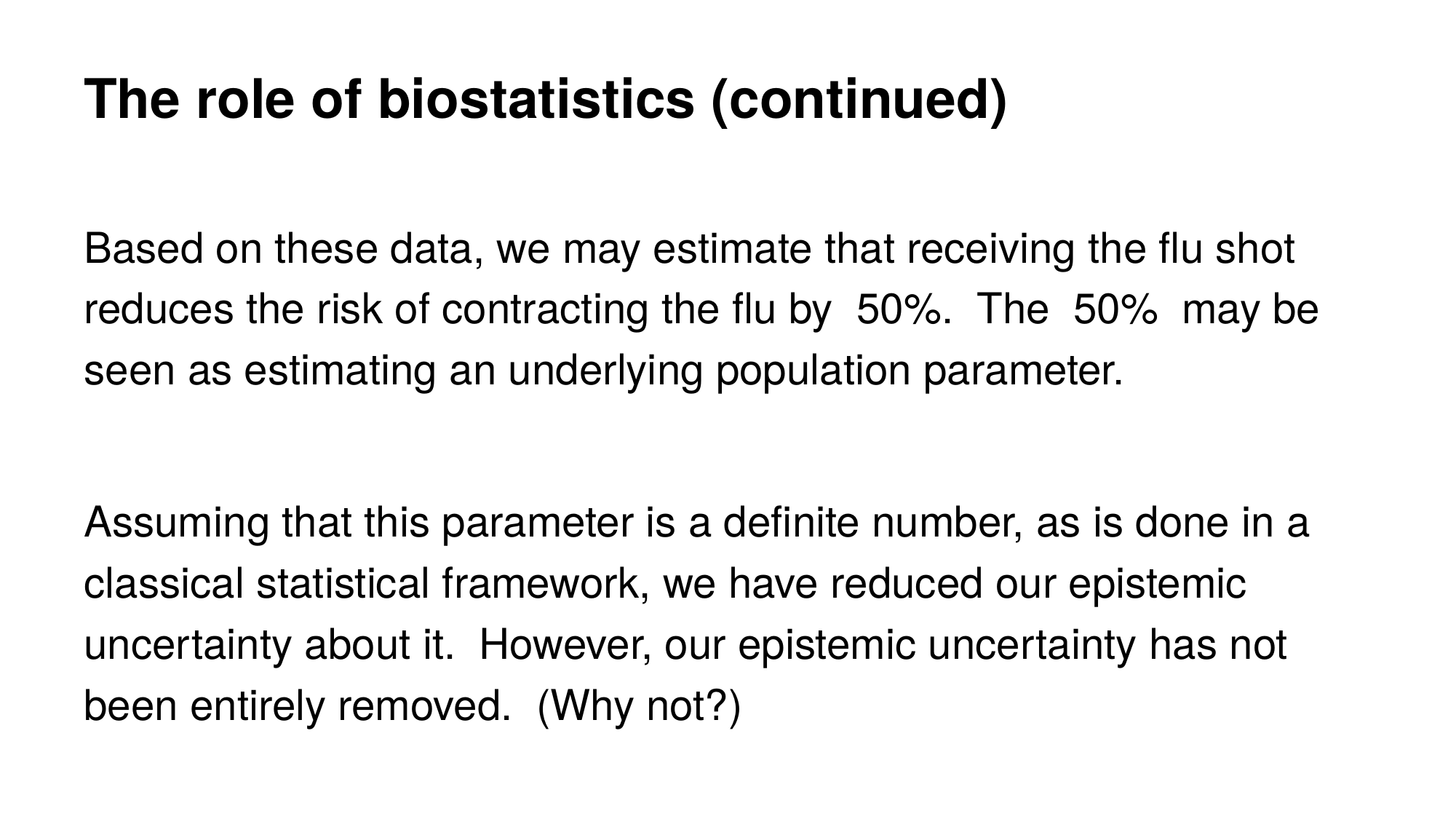

# The role of biostatistics (continued)
Based on these data, we may estimate that receiving the flu shot reduces the risk of contracting the flu by  50%.  The  50%  may be seen as estimating an underlying population parameter.

Assuming that this parameter is a definite number, as is done in a classical statistical framework, we have reduced our epistemic uncertainty about it.  However, our epistemic uncertainty has not been entirely removed.  (Why not?)